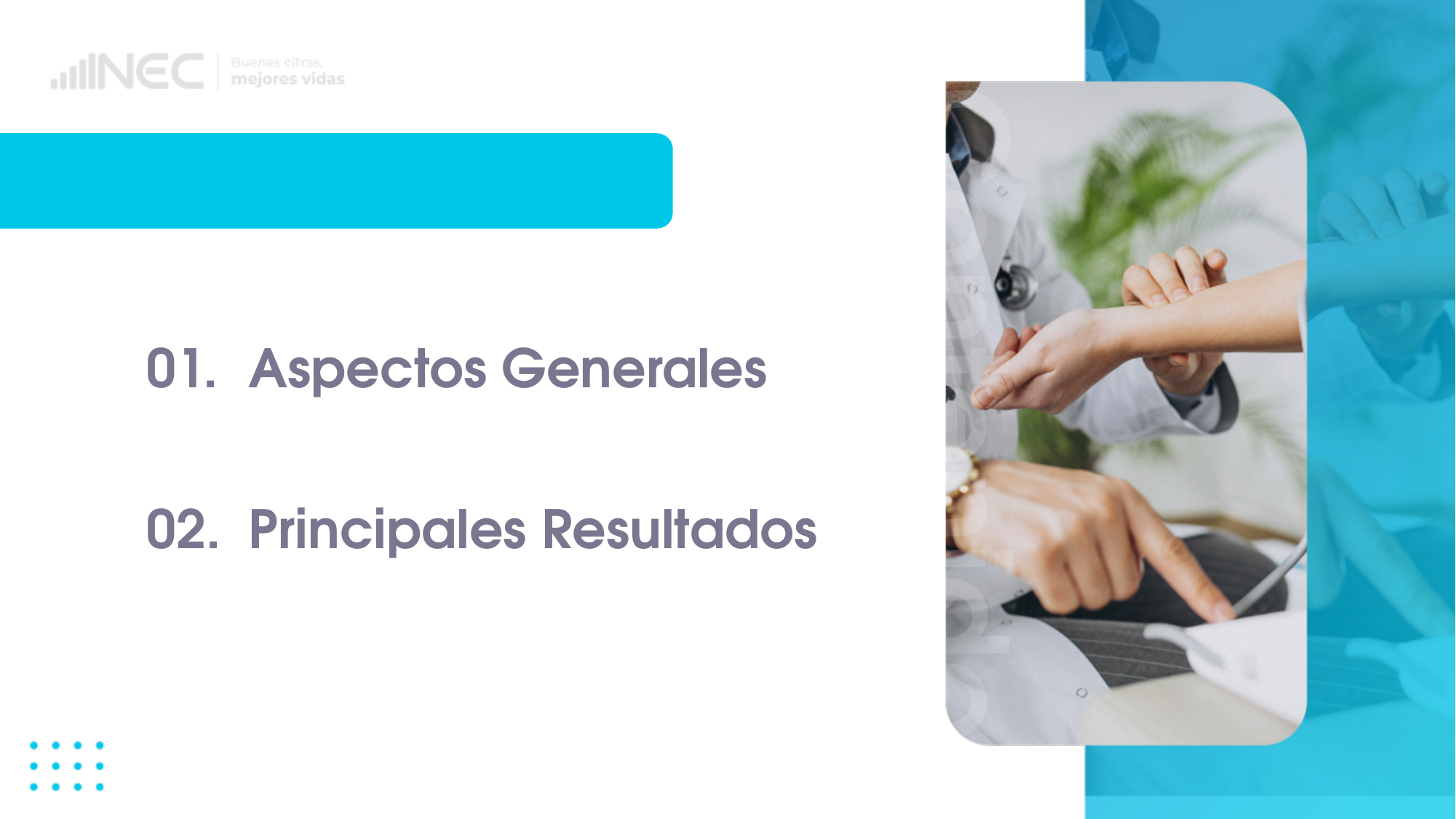

#
01.
Aspectos Generales
Contenido
02.
Principales Resultados